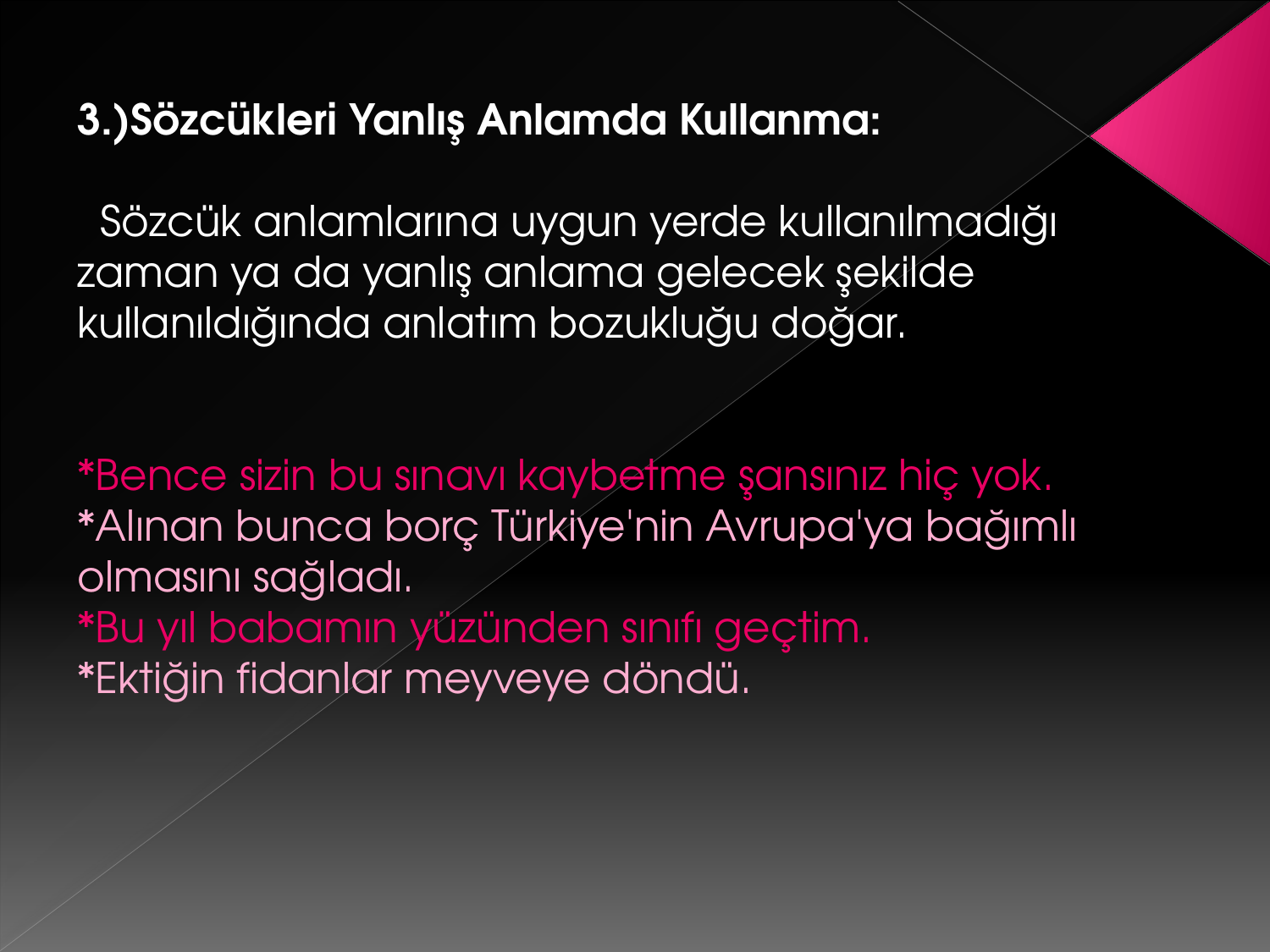

3.)Sözcükleri Yanlış Anlamda Kullanma:

  Sözcük anlamlarına uygun yerde kullanılmadığı zaman ya da yanlış anlama gelecek şekilde kullanıldığında anlatım bozukluğu doğar.
*Bence sizin bu sınavı kaybetme şansınız hiç yok.
*Alınan bunca borç Türkiye'nin Avrupa'ya bağımlı olmasını sağladı.
*Bu yıl babamın yüzünden sınıfı geçtim.
*Ektiğin fidanlar meyveye döndü.